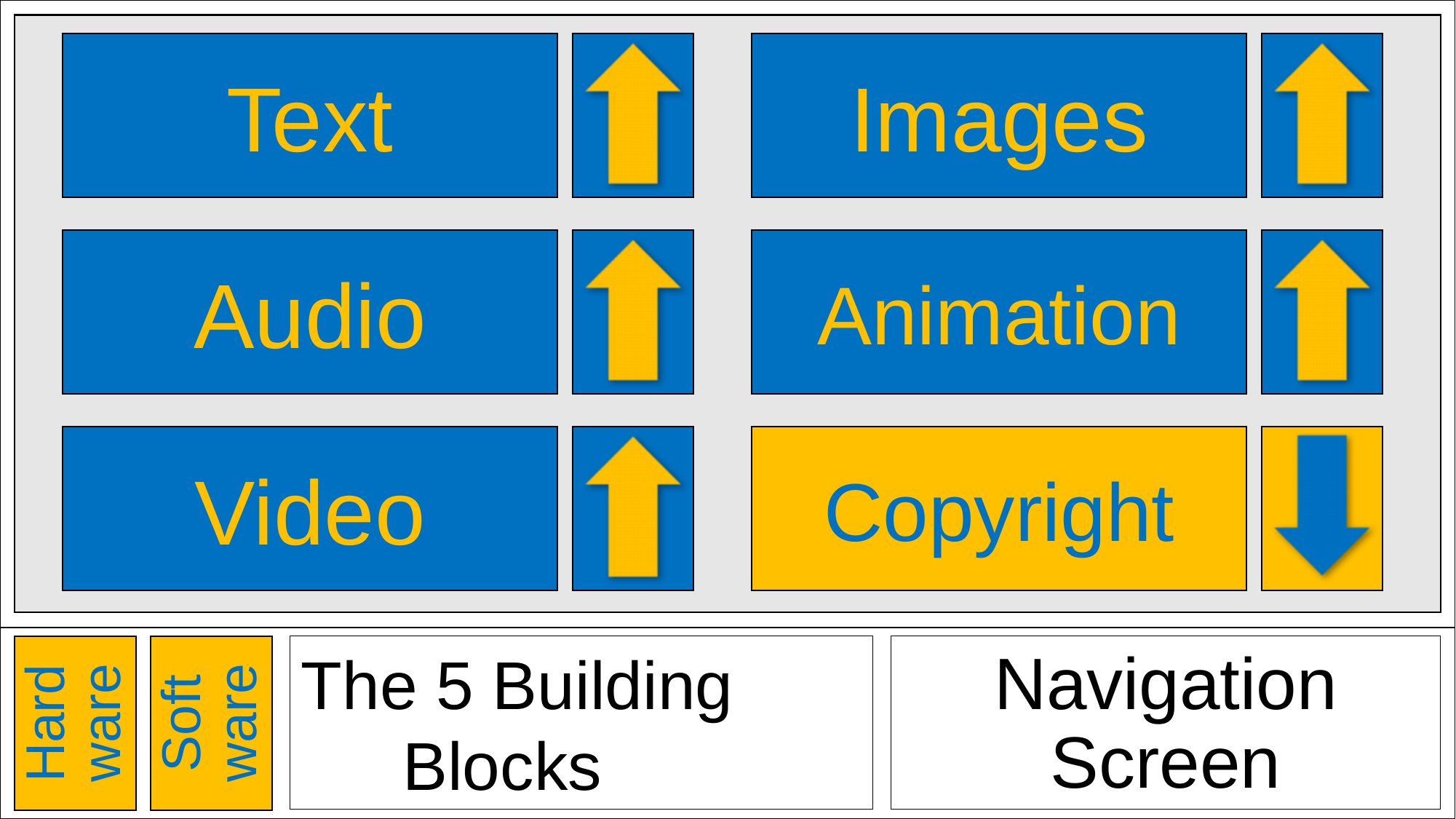

Text
Images

Audio
Animation

Video
Copyright

The 5 Building Blocks
# Navigation Screen
Hard
ware
Soft
ware